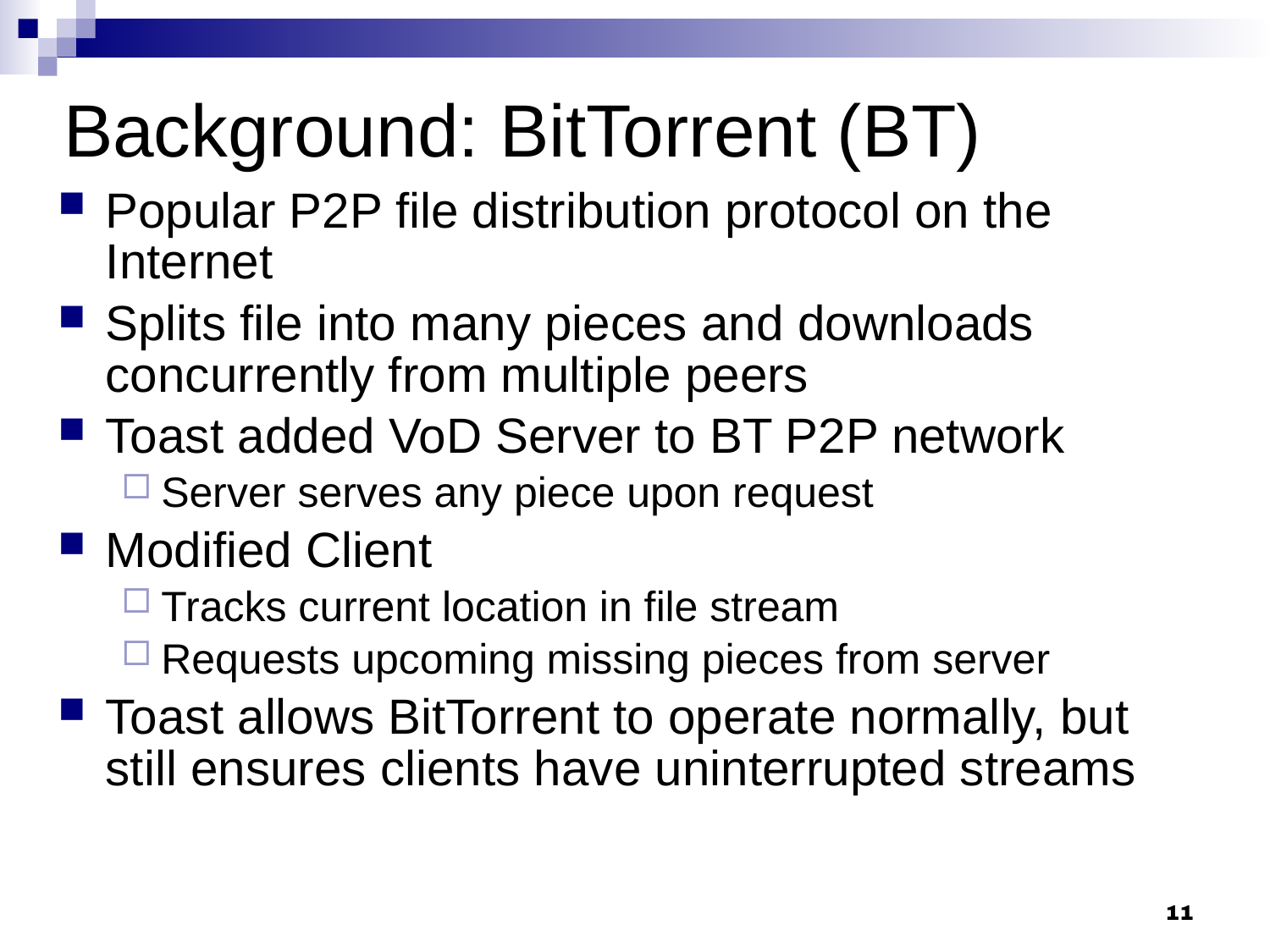

# Background: BitTorrent (BT)
Popular P2P file distribution protocol on the Internet
Splits file into many pieces and downloads concurrently from multiple peers
Toast added VoD Server to BT P2P network
Server serves any piece upon request
Modified Client
Tracks current location in file stream
Requests upcoming missing pieces from server
Toast allows BitTorrent to operate normally, but still ensures clients have uninterrupted streams

11